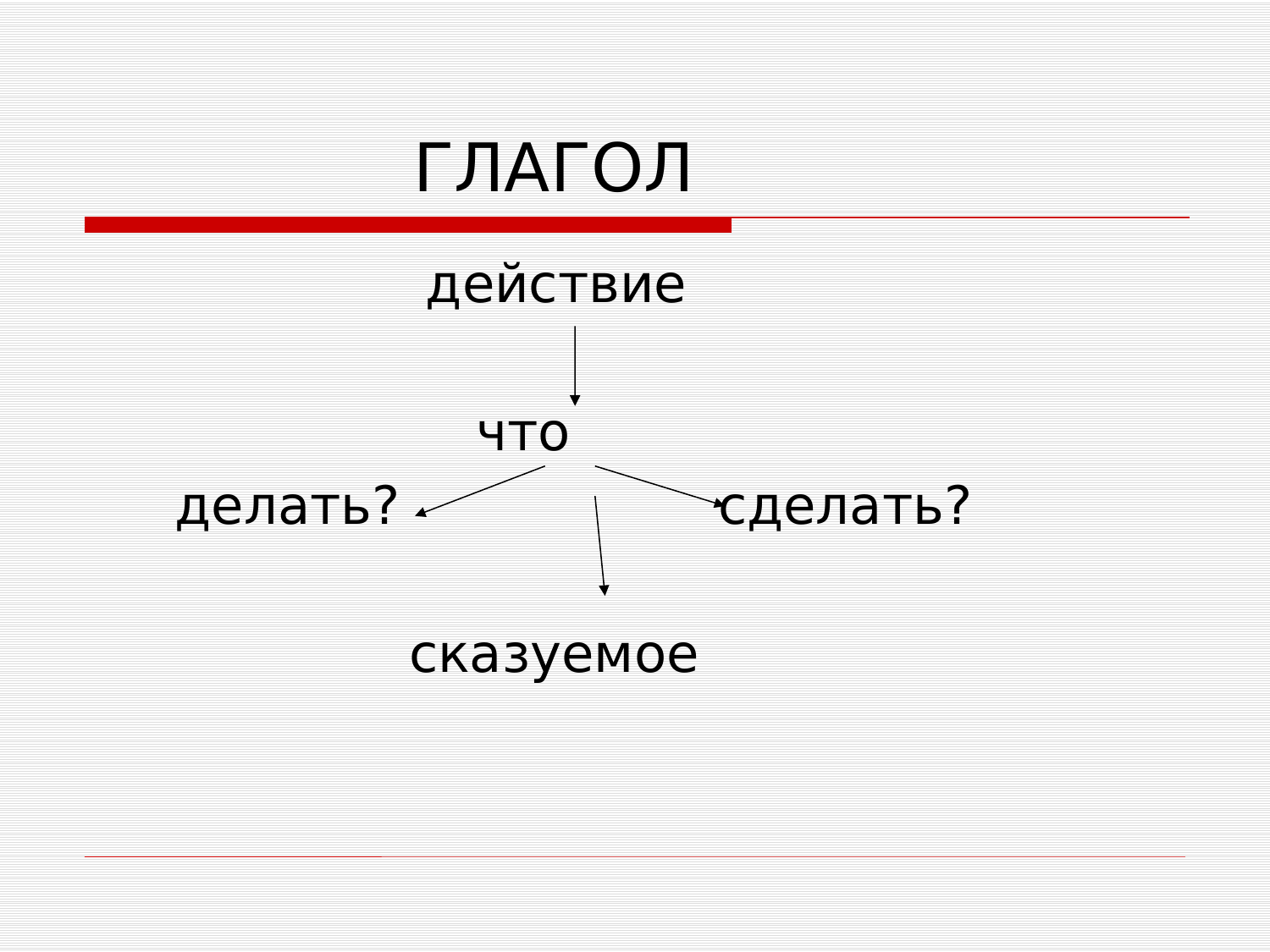

# ГЛАГОЛ
                    действие

                       что
     делать?                   сделать?

                   сказуемое